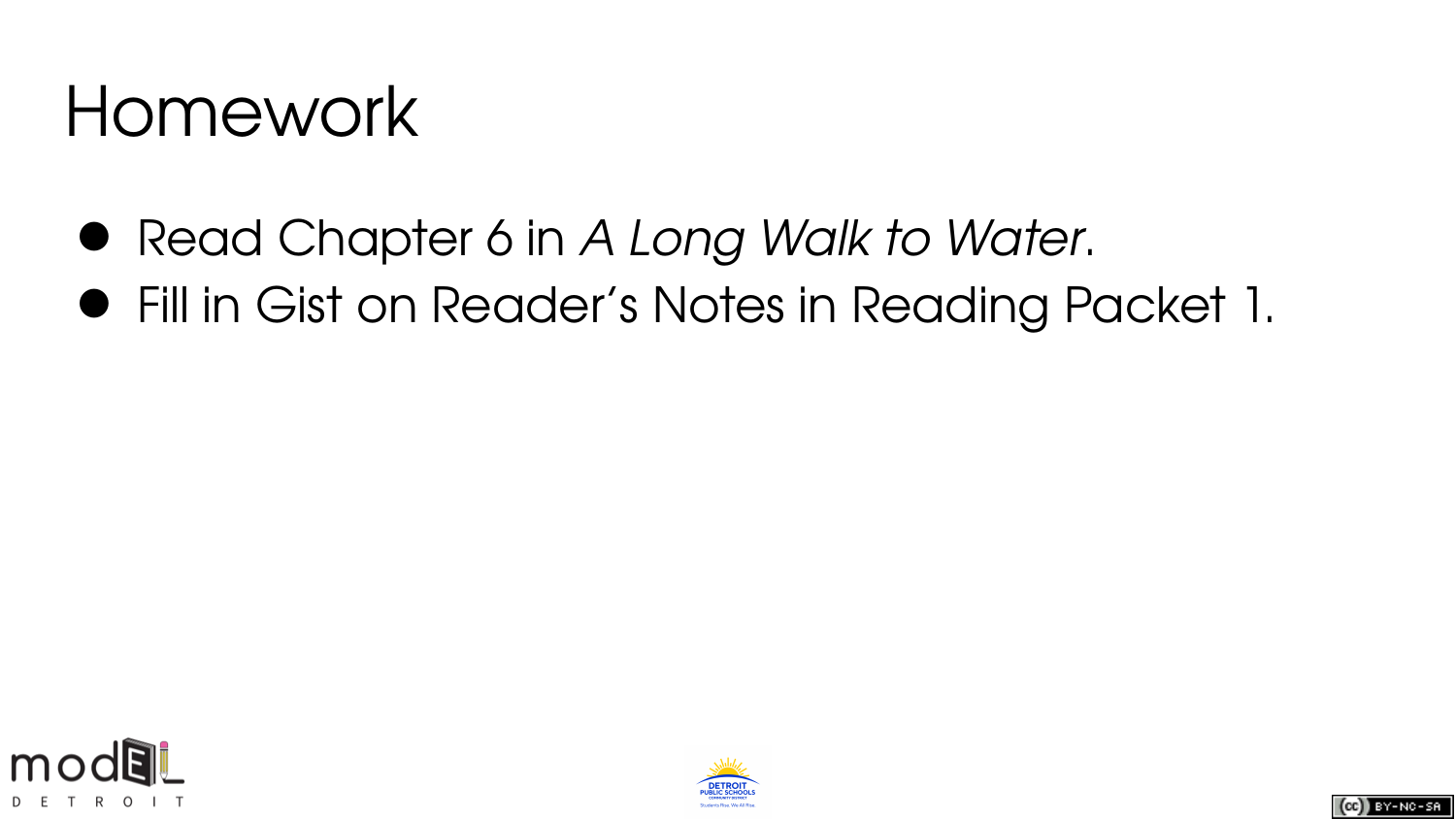

# Homework

Read Chapter 6 in A Long Walk to Water.
Fill in Gist on Reader’s Notes in Reading Packet 1.